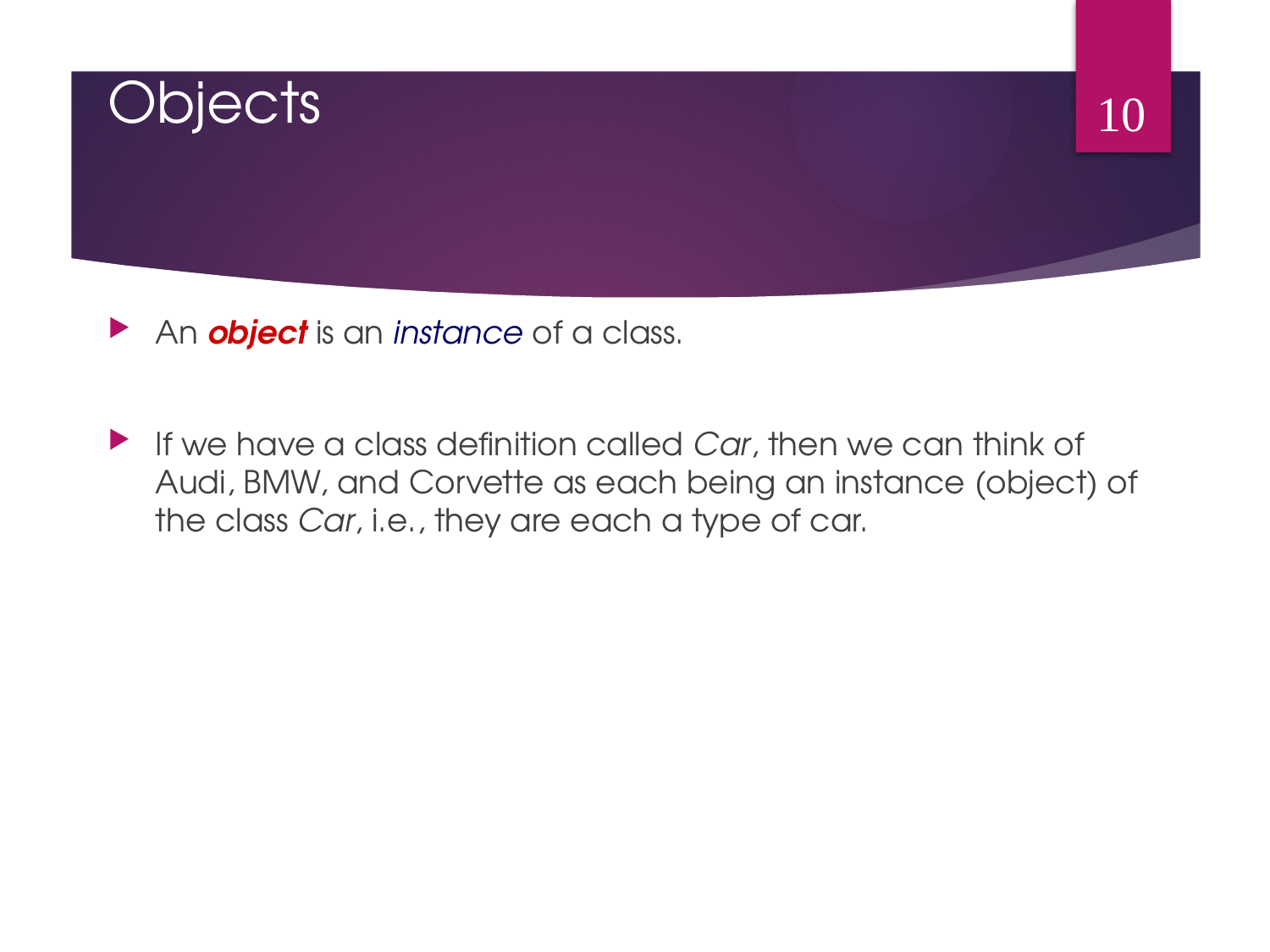

# Objects
10
An object is an instance of a class.

If we have a class definition called Car, then we can think of Audi, BMW, and Corvette as each being an instance (object) of the class Car, i.e., they are each a type of car.